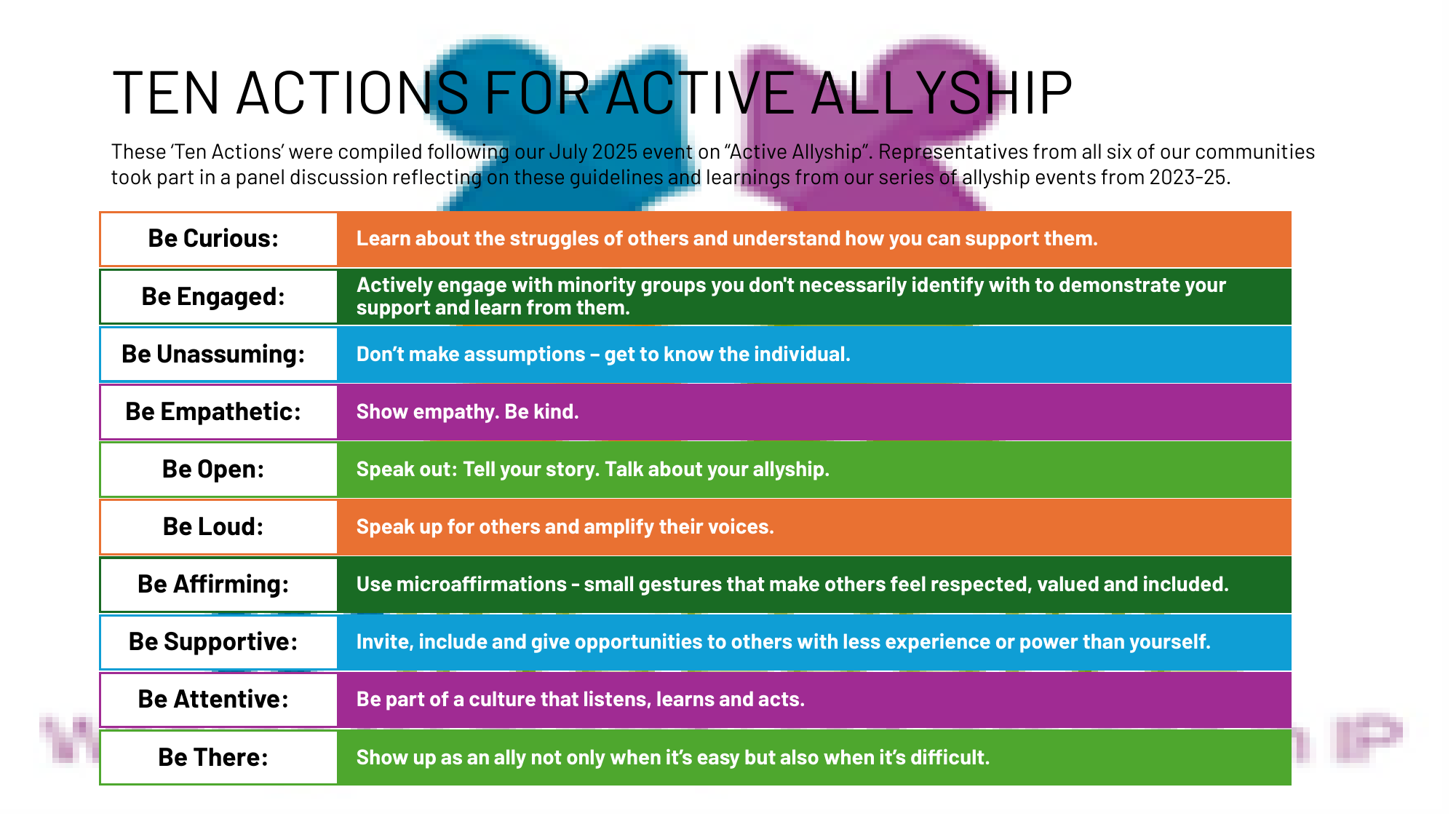

TEN ACTIONS FOR ACTIVE ALLYSHIP
These ‘Ten Actions’ were compiled following our July 2025 event on “Active Allyship”. Representatives from all six of our communities took part in a panel discussion reflecting on these guidelines and learnings from our series of allyship events from 2023-25.
Learn about the struggles of others and understand how you can support them.
Be Curious:
Actively engage with minority groups you don't necessarily identify with to demonstrate your support and learn from them.
Be Engaged:
Don’t make assumptions – get to know the individual.
Be Unassuming:
Show empathy. Be kind.
Be Empathetic:
Speak out: Tell your story. Talk about your allyship.
Be Open:
Speak up for others and amplify their voices.
Be Loud:
Use microaffirmations - small gestures that make others feel respected, valued and included.
Be Affirming:
Invite, include and give opportunities to others with less experience or power than yourself.
Be Supportive:
Be part of a culture that listens, learns and acts.
Be Attentive:
Show up as an ally not only when it’s easy but also when it’s difficult.
Be There: